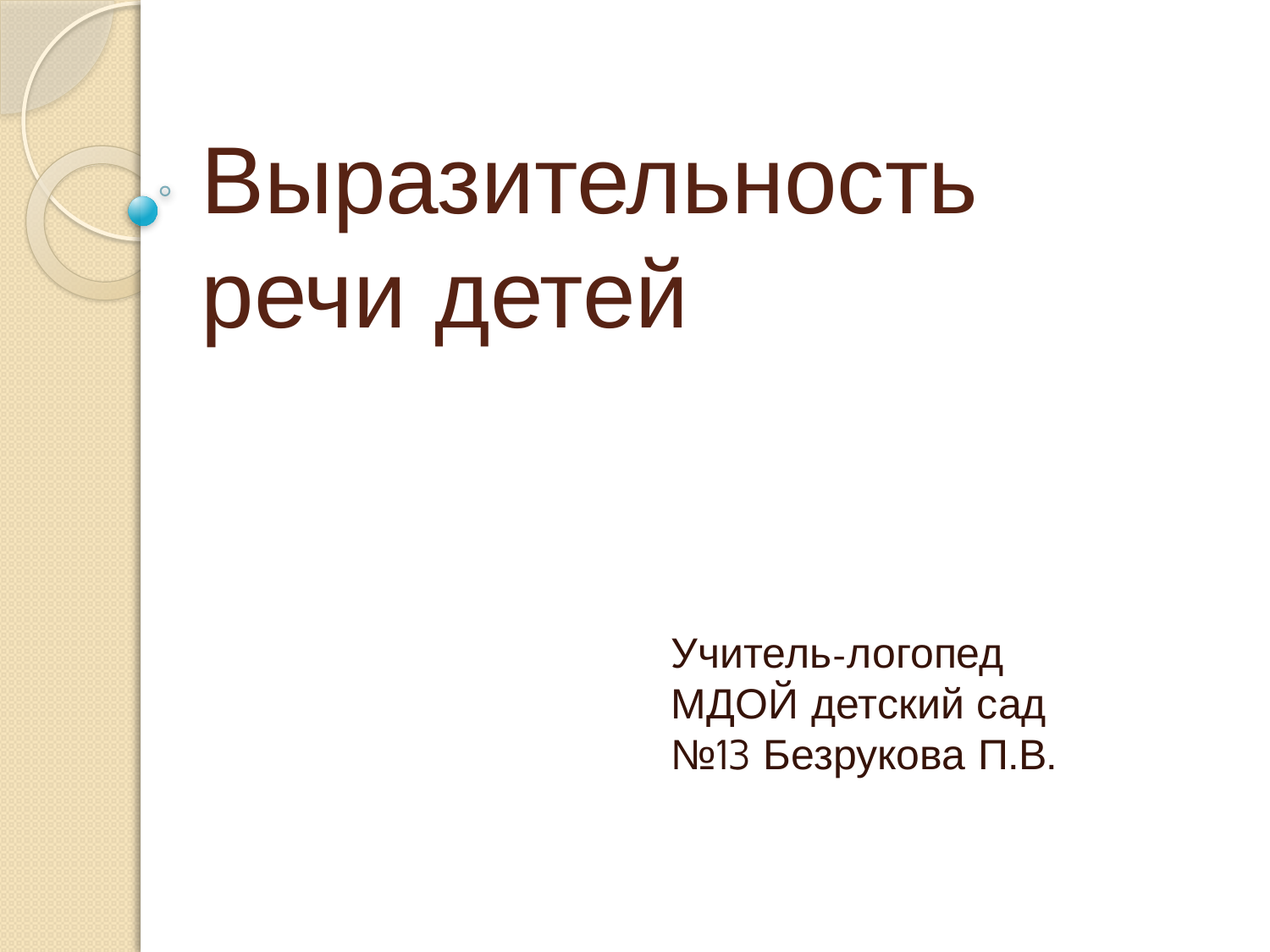

# Выразительность речи детей
Учитель-логопед  МДОЙ детский сад №13 Безрукова П.В.